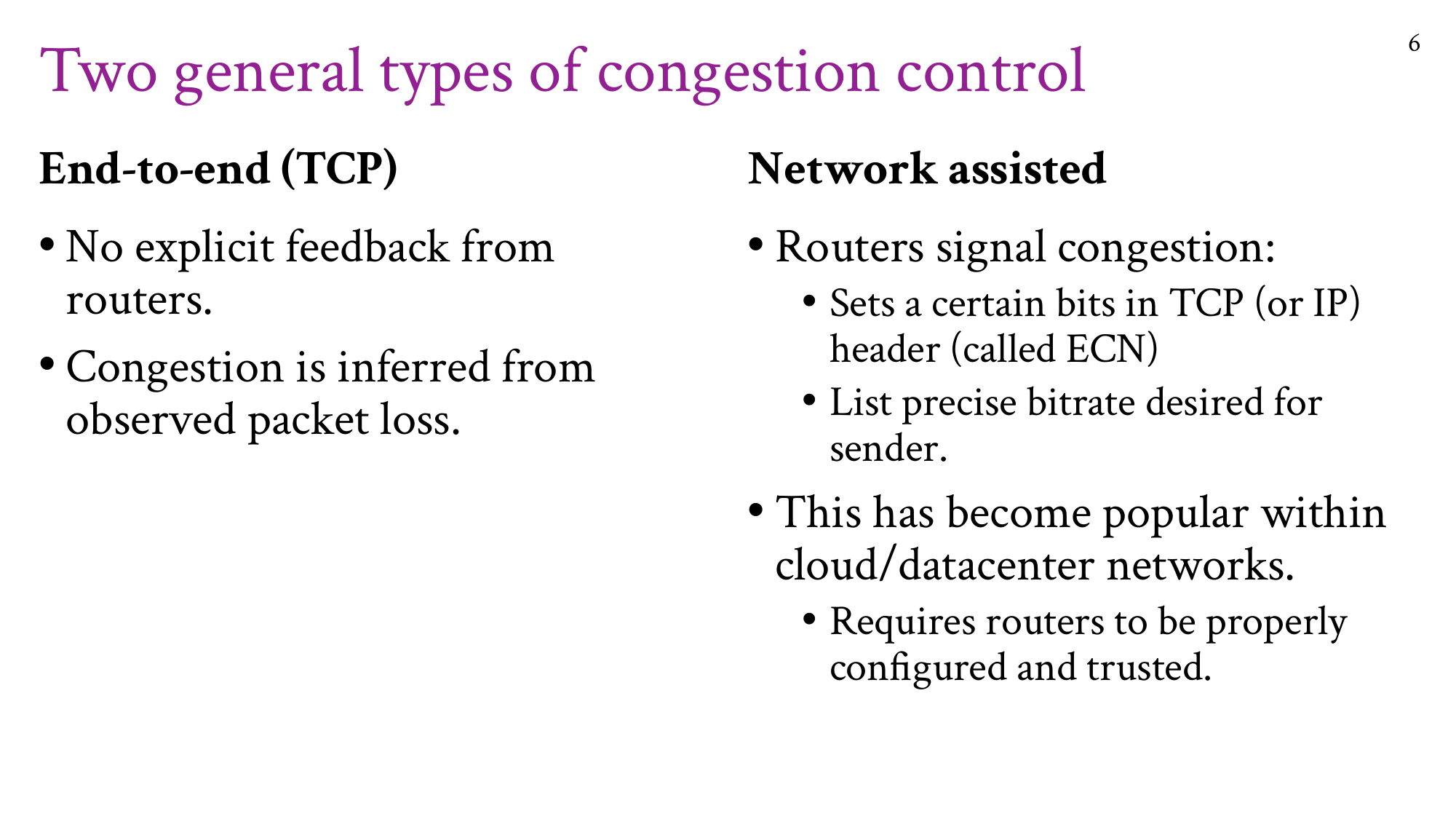

# Two general types of congestion control
End-to-end (TCP)
Network assisted
Routers signal congestion:
Sets a certain bits in TCP (or IP) header (called ECN)
List precise bitrate desired for sender.
This has become popular within cloud/datacenter networks.
Requires routers to be properly configured and trusted.
No explicit feedback from routers.
Congestion is inferred from observed packet loss.